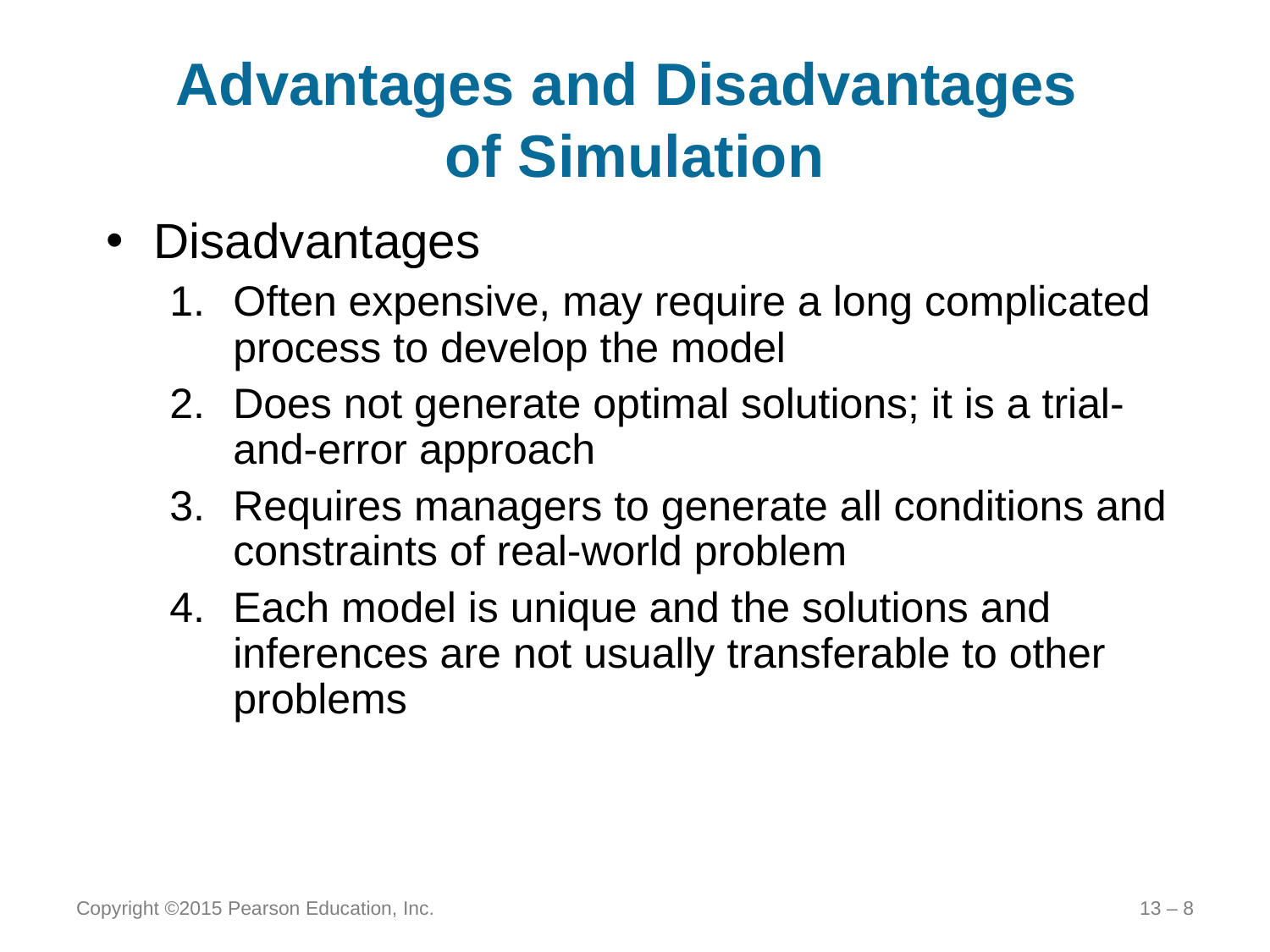

# Advantages and Disadvantages of Simulation
Disadvantages
Often expensive, may require a long complicated process to develop the model
Does not generate optimal solutions; it is a trial-and-error approach
Requires managers to generate all conditions and constraints of real-world problem
Each model is unique and the solutions and inferences are not usually transferable to other problems
Copyright ©2015 Pearson Education, Inc.
13 – 8